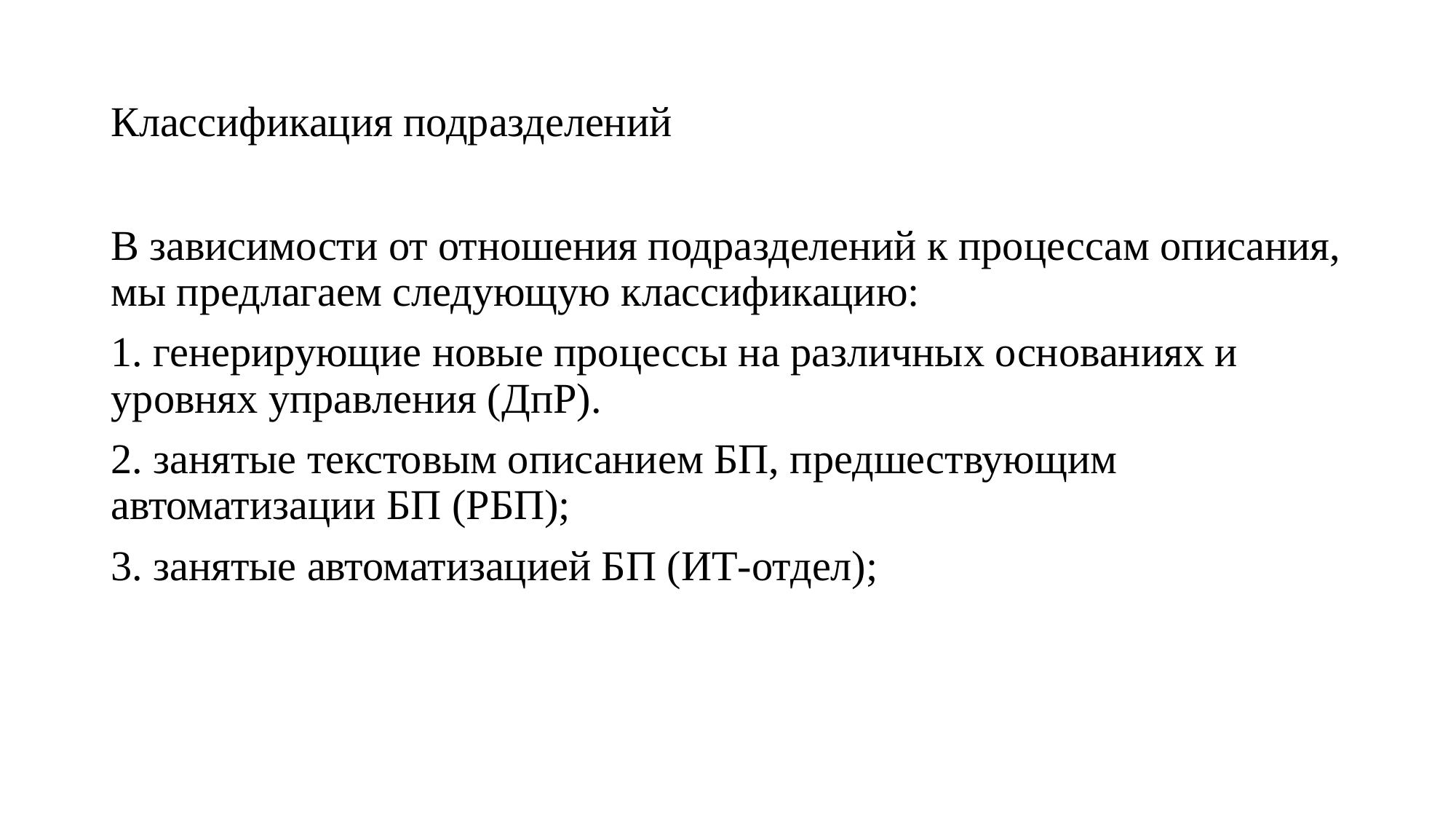

# Классификация подразделений
В зависимости от отношения подразделений к процессам описания, мы предлагаем следующую классификацию:
1. генерирующие новые процессы на различных основаниях и уровнях управления (ДпР).
2. занятые текстовым описанием БП, предшествующим автоматизации БП (РБП);
3. занятые автоматизацией БП (ИТ-отдел);